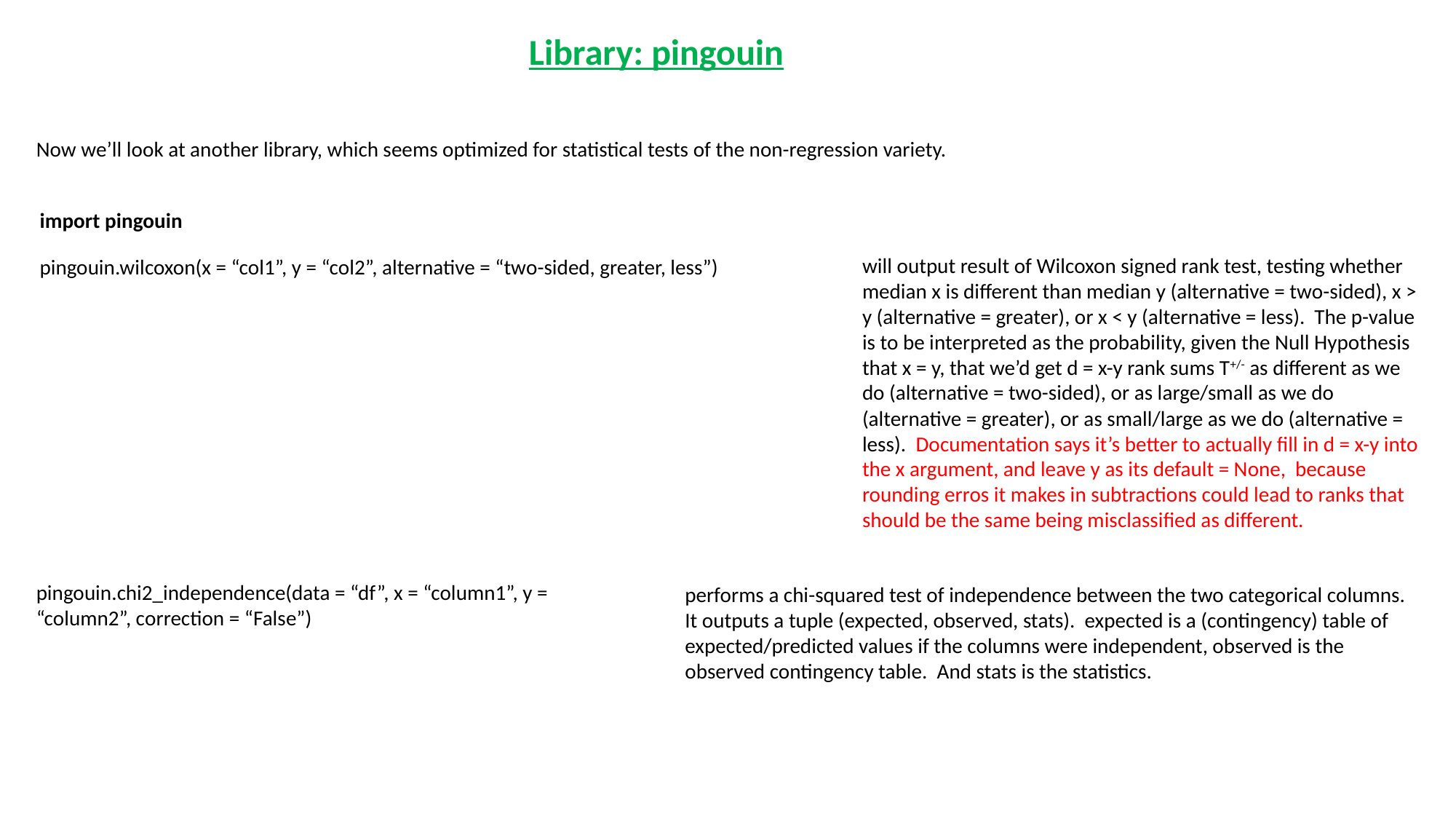

Library: pingouin
Now we’ll look at another library, which seems optimized for statistical tests of the non-regression variety.
import pingouin
will output result of Wilcoxon signed rank test, testing whether median x is different than median y (alternative = two-sided), x > y (alternative = greater), or x < y (alternative = less).  The p-value is to be interpreted as the probability, given the Null Hypothesis that x = y, that we’d get d = x-y rank sums T+/- as different as we do (alternative = two-sided), or as large/small as we do (alternative = greater), or as small/large as we do (alternative = less).  Documentation says it’s better to actually fill in d = x-y into the x argument, and leave y as its default = None,  because rounding erros it makes in subtractions could lead to ranks that should be the same being misclassified as different.
pingouin.wilcoxon(x = “col1”, y = “col2”, alternative = “two-sided, greater, less”)
pingouin.chi2_independence(data = “df”, x = “column1”, y = “column2”, correction = “False”)
performs a chi-squared test of independence between the two categorical columns.  It outputs a tuple (expected, observed, stats).  expected is a (contingency) table of expected/predicted values if the columns were independent, observed is the observed contingency table.  And stats is the statistics.